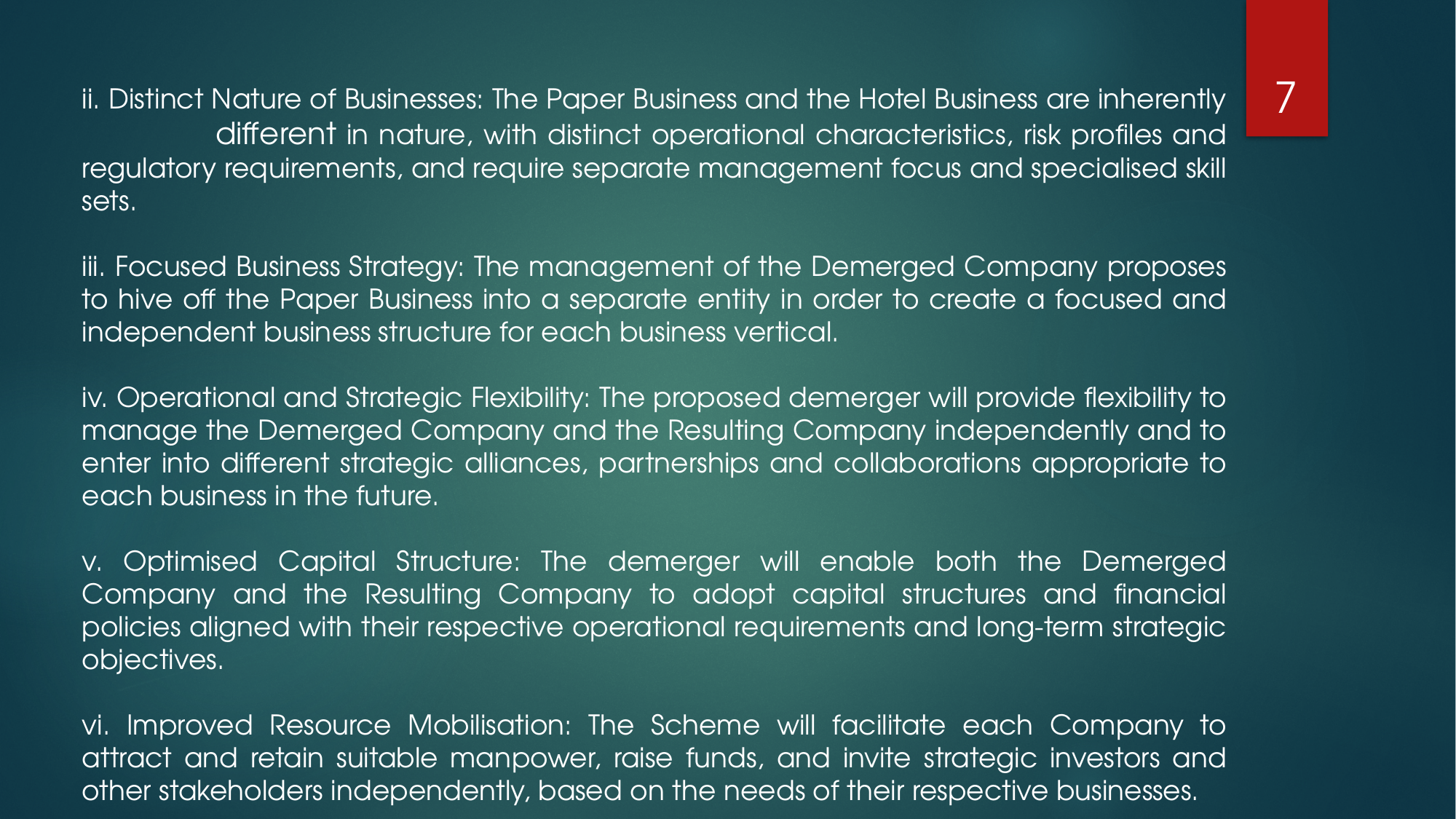

7
ii. Distinct Nature of Businesses: The Paper Business and the Hotel Business are inherently              different in nature, with distinct operational characteristics, risk profiles and regulatory requirements, and require separate management focus and specialised skill sets.

iii. Focused Business Strategy: The management of the Demerged Company proposes to hive off the Paper Business into a separate entity in order to create a focused and independent business structure for each business vertical.

iv. Operational and Strategic Flexibility: The proposed demerger will provide flexibility to manage the Demerged Company and the Resulting Company independently and to enter into different strategic alliances, partnerships and collaborations appropriate to each business in the future.

v. Optimised Capital Structure: The demerger will enable both the Demerged Company and the Resulting Company to adopt capital structures and financial policies aligned with their respective operational requirements and long-term strategic objectives.

vi. Improved Resource Mobilisation: The Scheme will facilitate each Company to attract and retain suitable manpower, raise funds, and invite strategic investors and other stakeholders independently, based on the needs of their respective businesses.